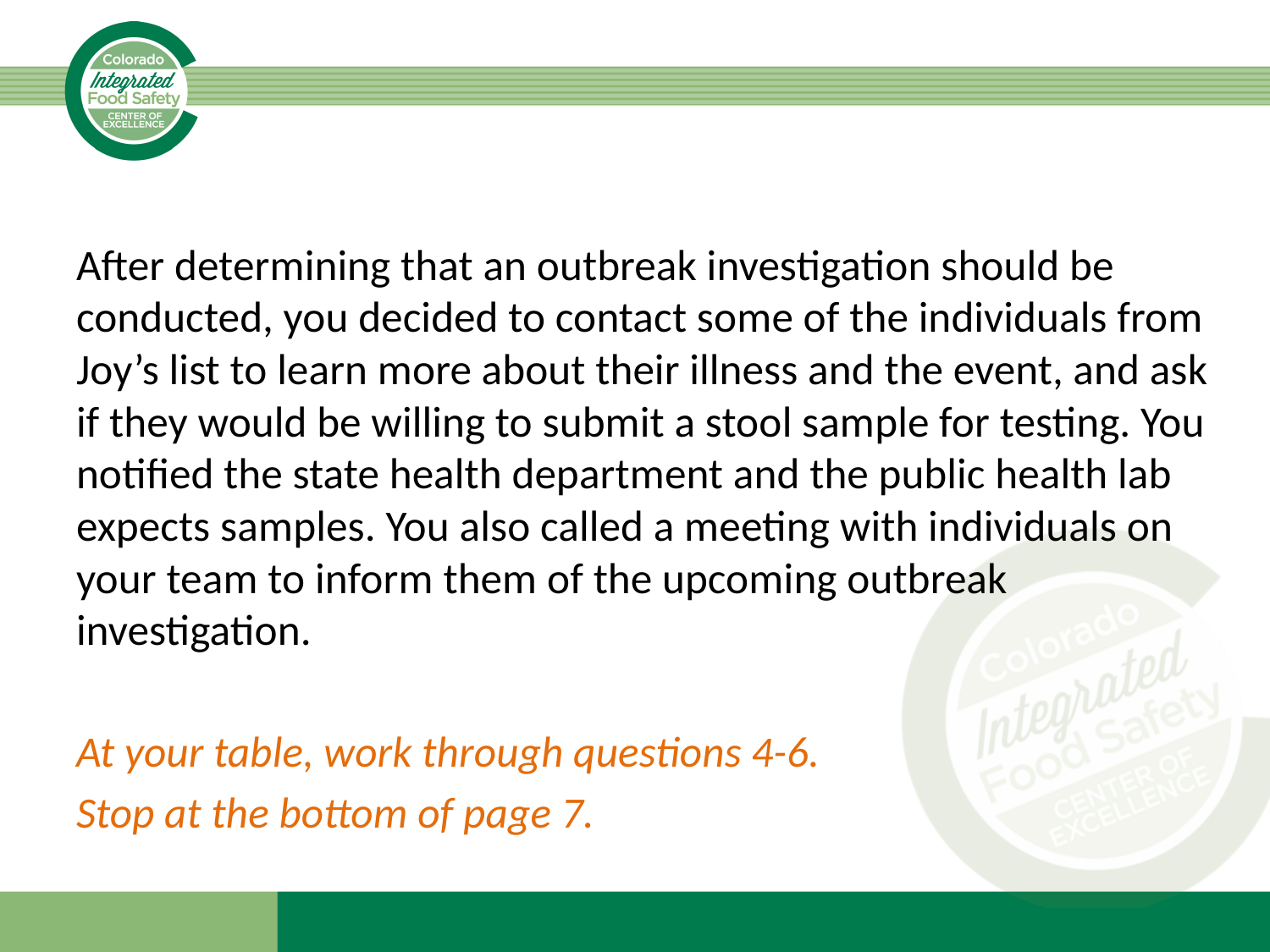

#
After determining that an outbreak investigation should be conducted, you decided to contact some of the individuals from Joy’s list to learn more about their illness and the event, and ask if they would be willing to submit a stool sample for testing. You notified the state health department and the public health lab expects samples. You also called a meeting with individuals on your team to inform them of the upcoming outbreak investigation.

At your table, work through questions 4-6.
Stop at the bottom of page 7.